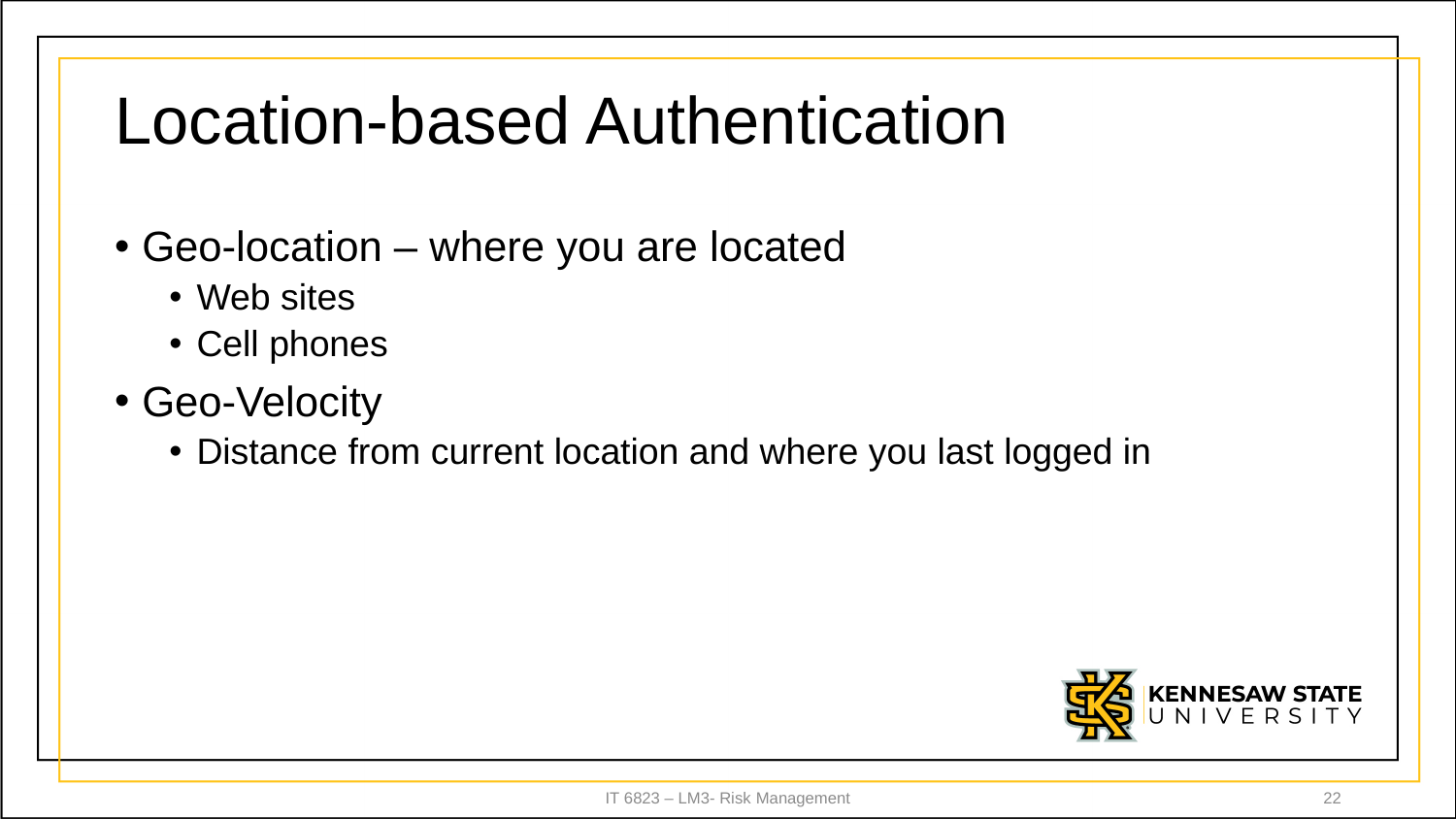

# Location-based Authentication
Geo-location – where you are located
Web sites
Cell phones
Geo-Velocity
Distance from current location and where you last logged in
IT 6823 – LM3- Risk Management
22